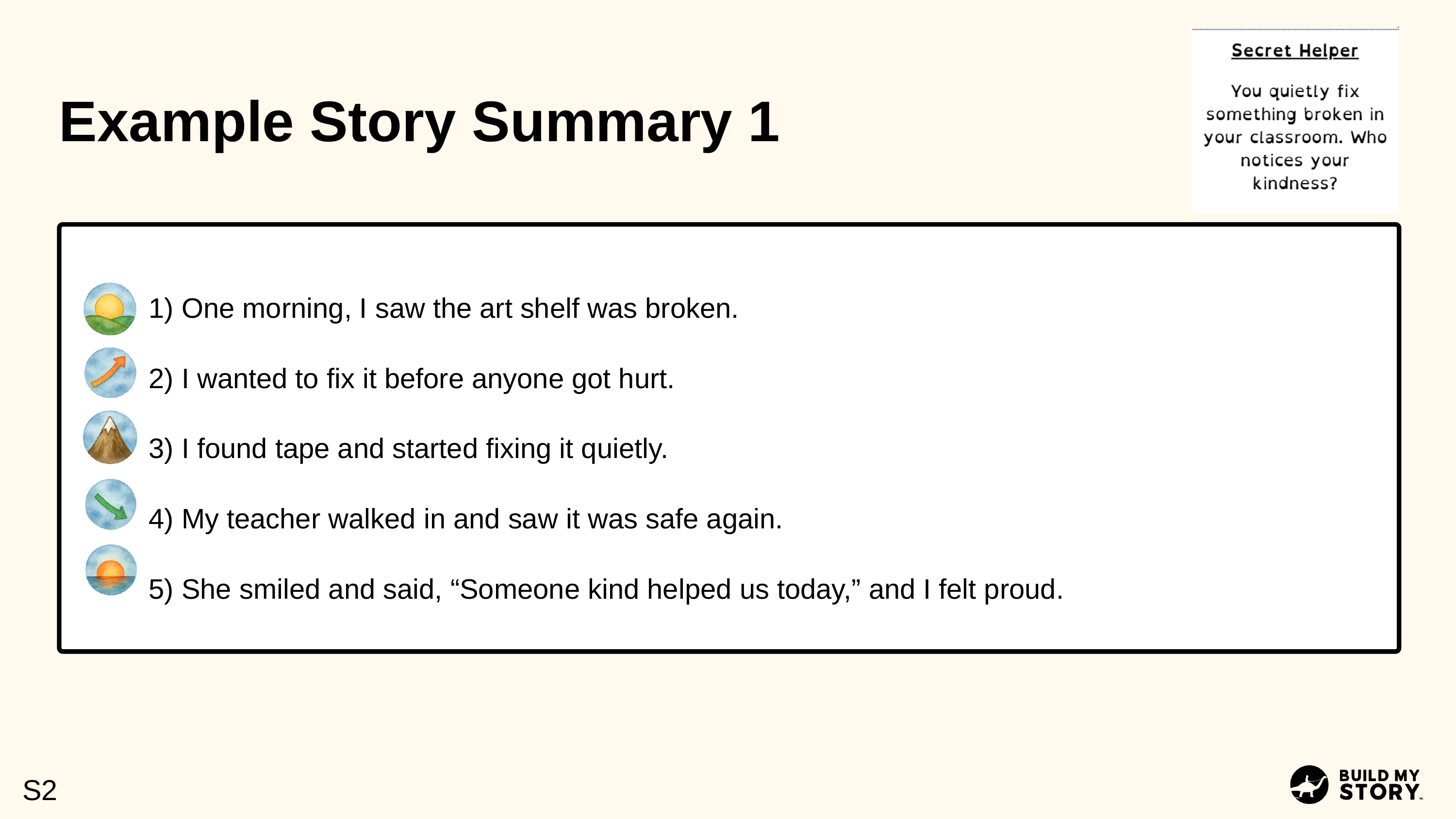

Example Story Summary 1

1) One morning, I saw the art shelf was broken.
2) I wanted to fix it before anyone got hurt.
3) I found tape and started fixing it quietly.
4) My teacher walked in and saw it was safe again.
5) She smiled and said, “Someone kind helped us today,” and I felt proud.

S2